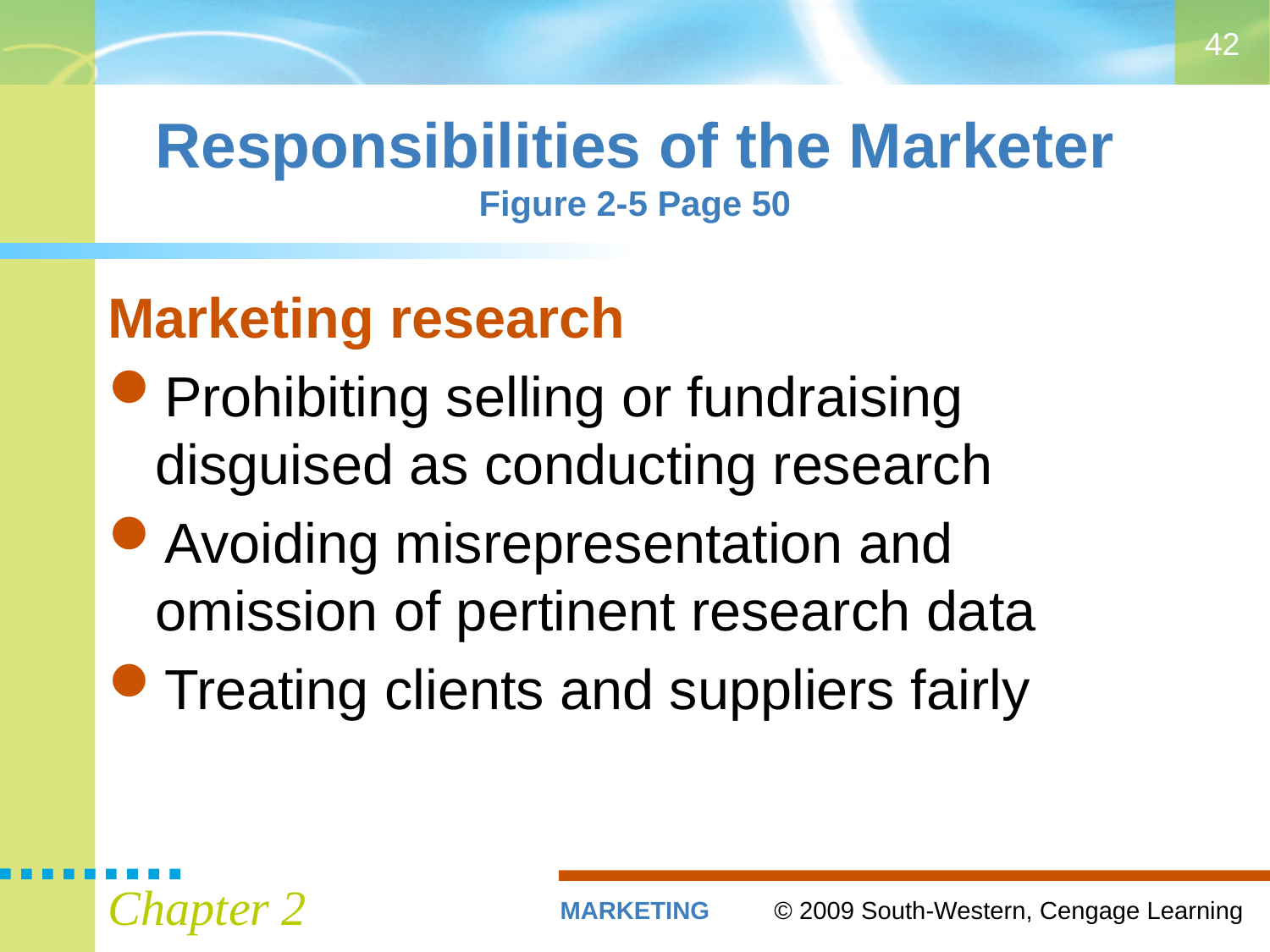

42
# Responsibilities of the Marketer Figure 2-5 Page 50
Marketing research
Prohibiting selling or fundraising disguised as conducting research
Avoiding misrepresentation and omission of pertinent research data
Treating clients and suppliers fairly
Chapter 2